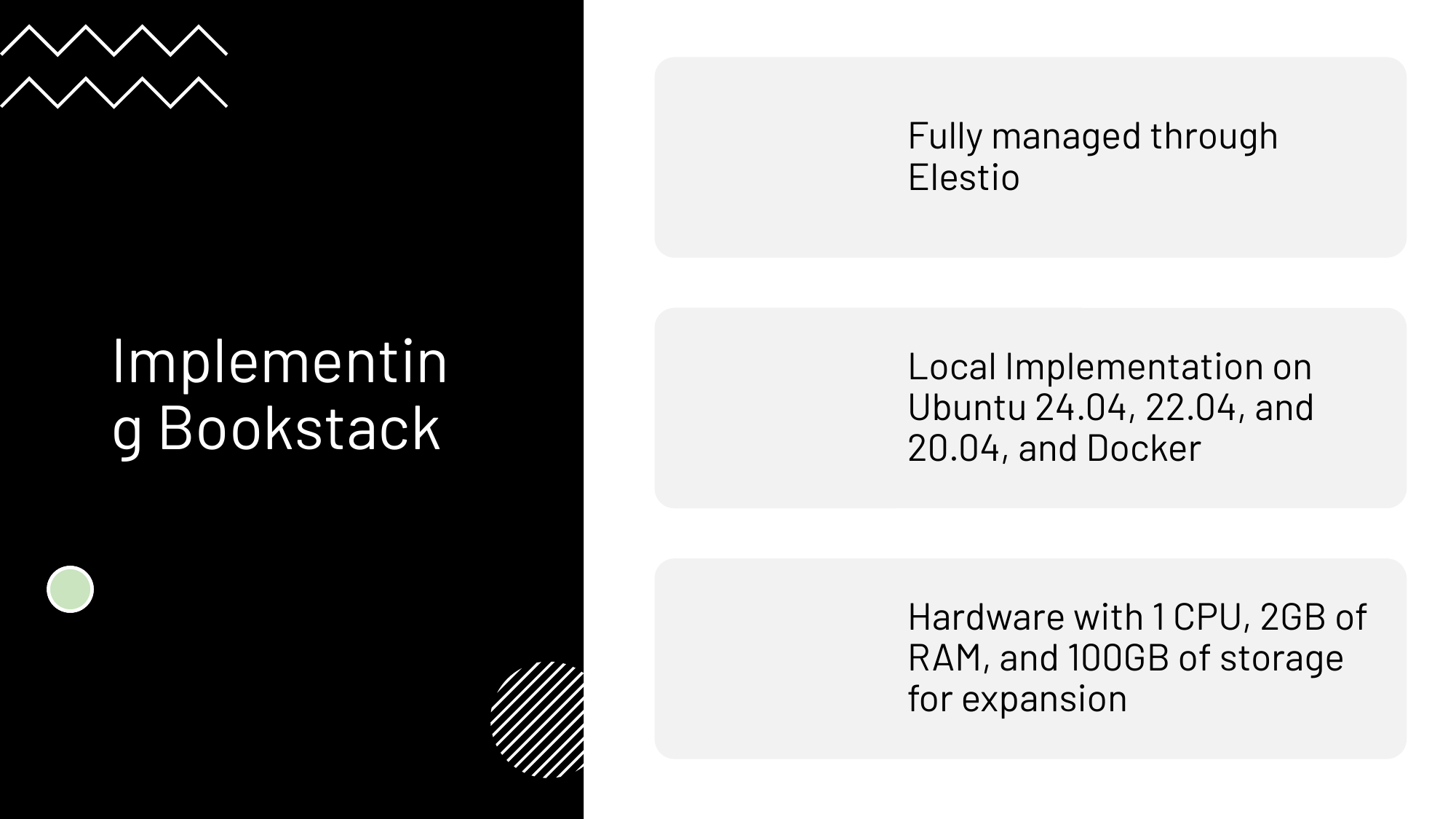

Fully managed through Elestio
Local Implementation on Ubuntu 24.04, 22.04, and 20.04, and Docker
Hardware with 1 CPU, 2GB of RAM, and 100GB of storage for expansion
# Implementing Bookstack